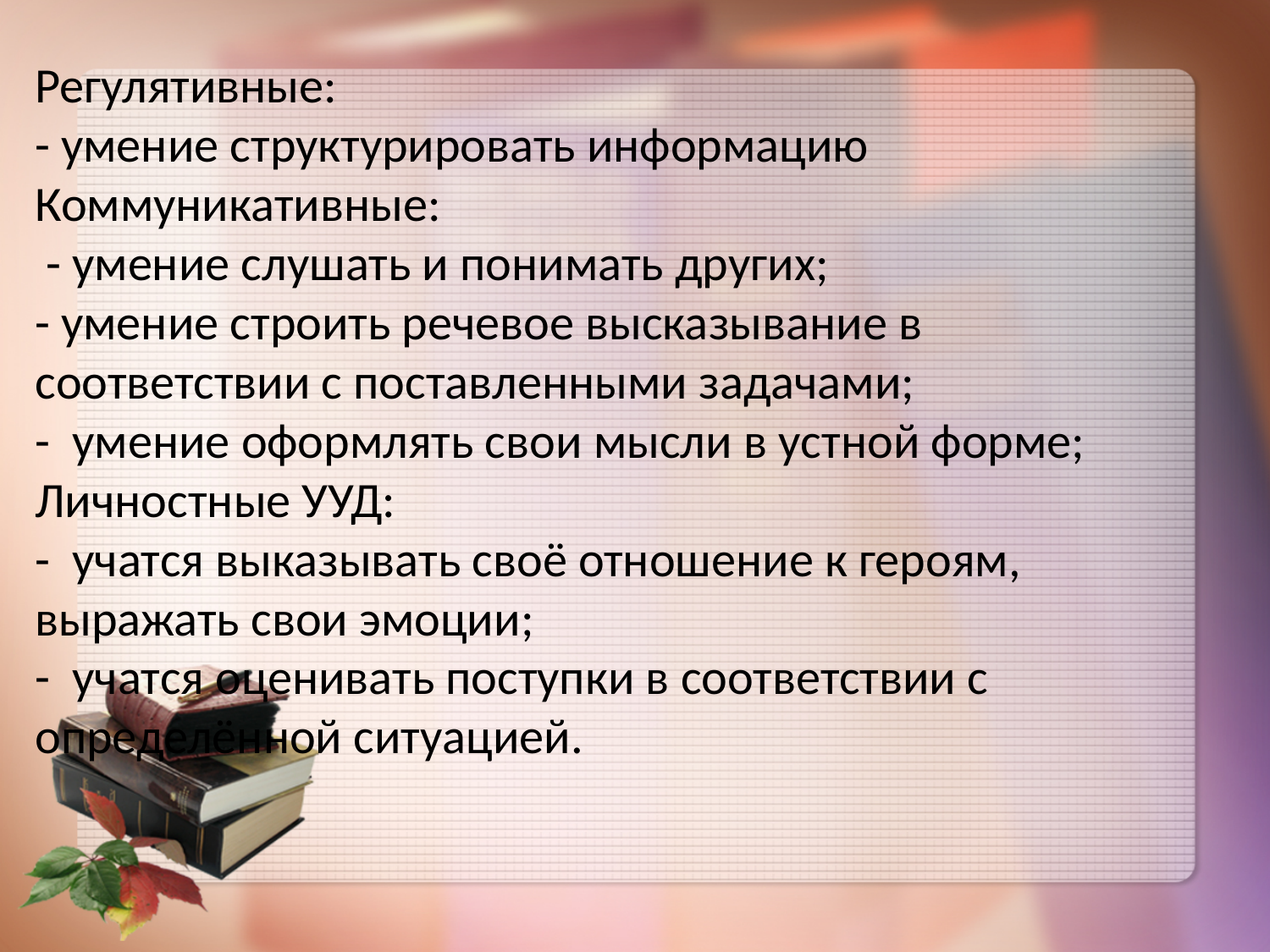

Регулятивные:
- умение структурировать информацию
Коммуникативные:
 - умение слушать и понимать других;
- умение строить речевое высказывание в соответствии с поставленными задачами;
-  умение оформлять свои мысли в устной форме;
Личностные УУД:
-  учатся выказывать своё отношение к героям, выражать свои эмоции;
-  учатся оценивать поступки в соответствии с определённой ситуацией.